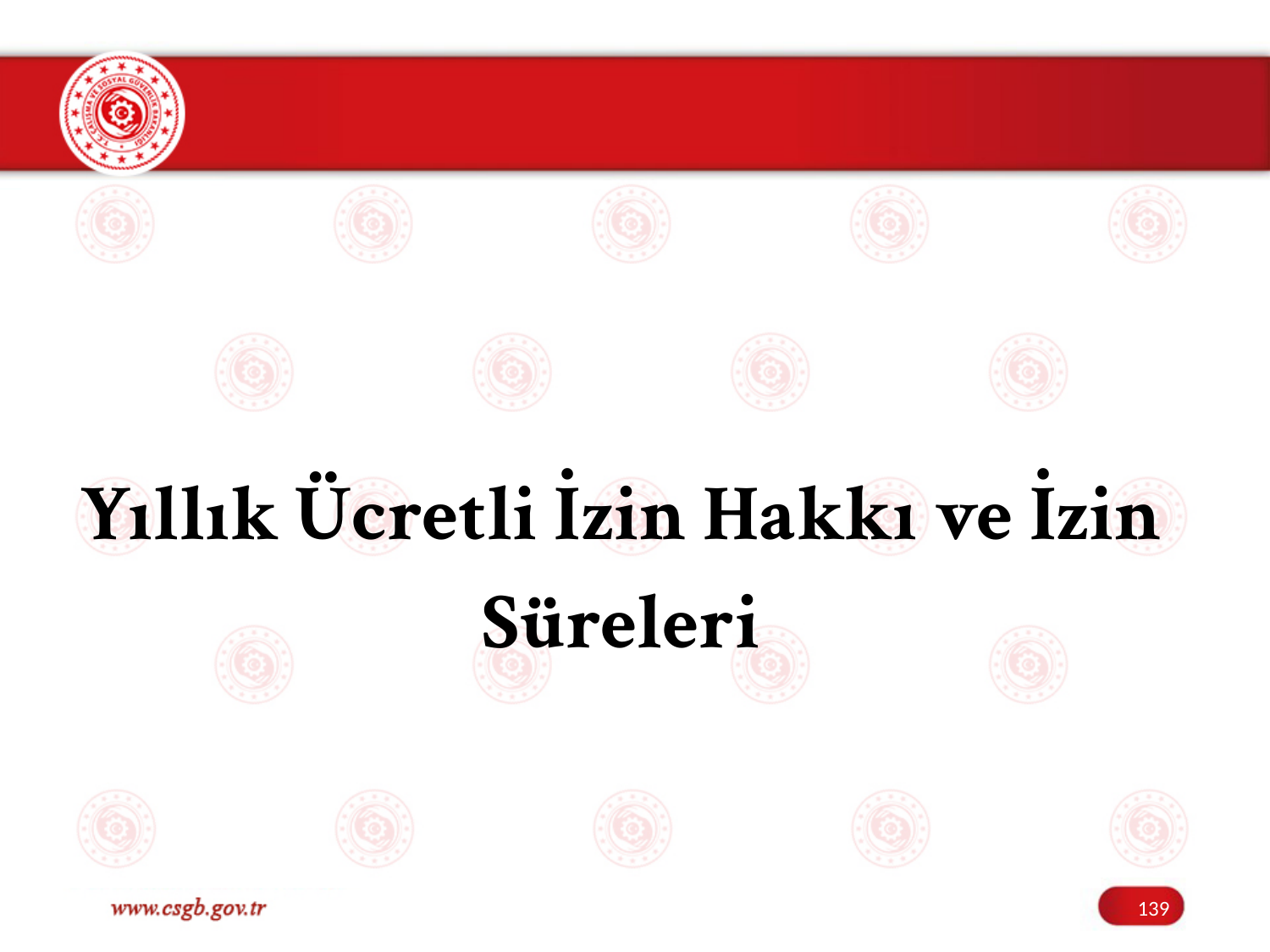

Yıllık Ücretli İzin Hakkı ve İzin Süreleri

139